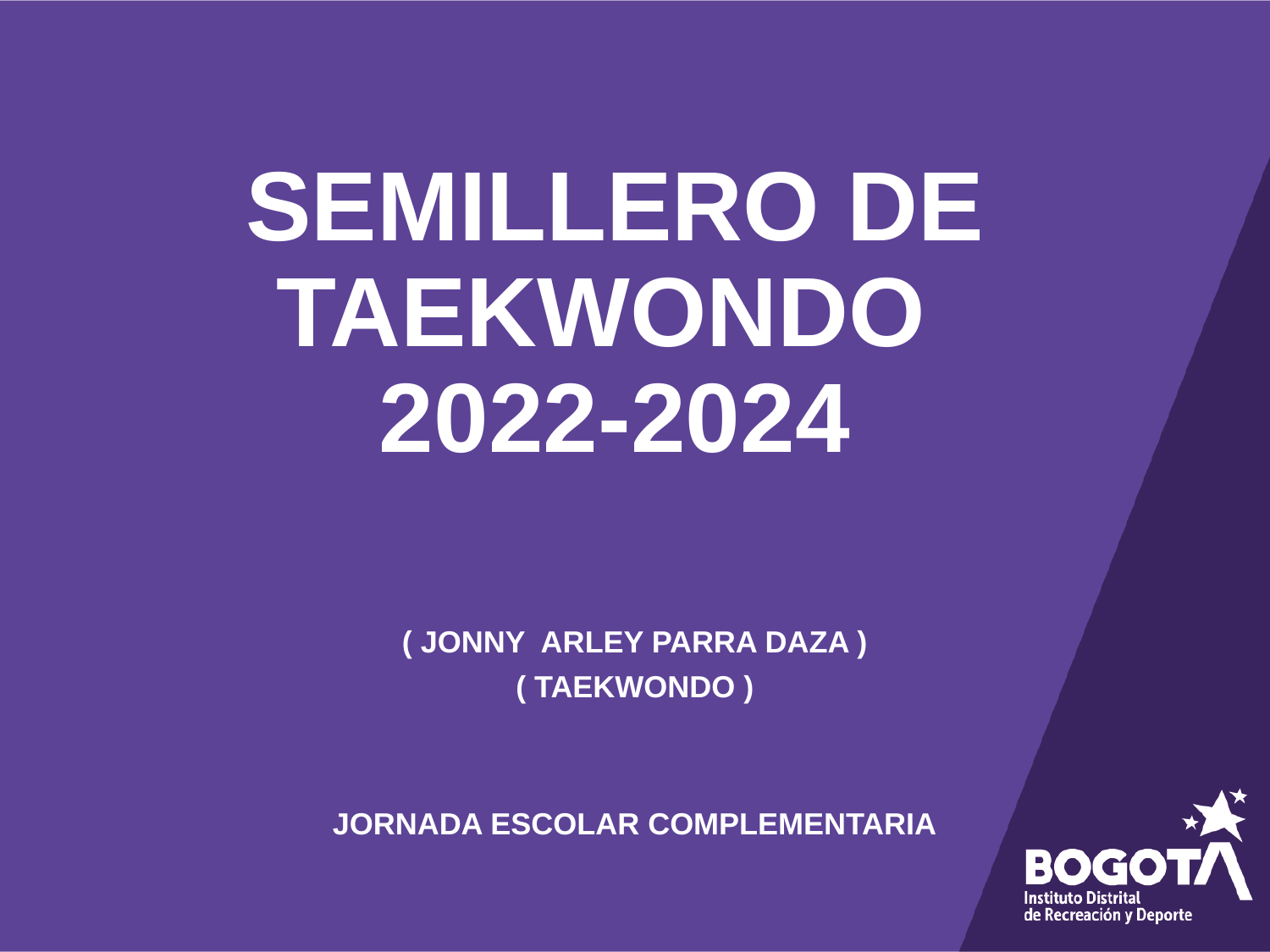

# SEMILLERO DE TAEKWONDO 2022-2024
( JONNY  ARLEY PARRA DAZA )
( TAEKWONDO )

JORNADA ESCOLAR COMPLEMENTARIA